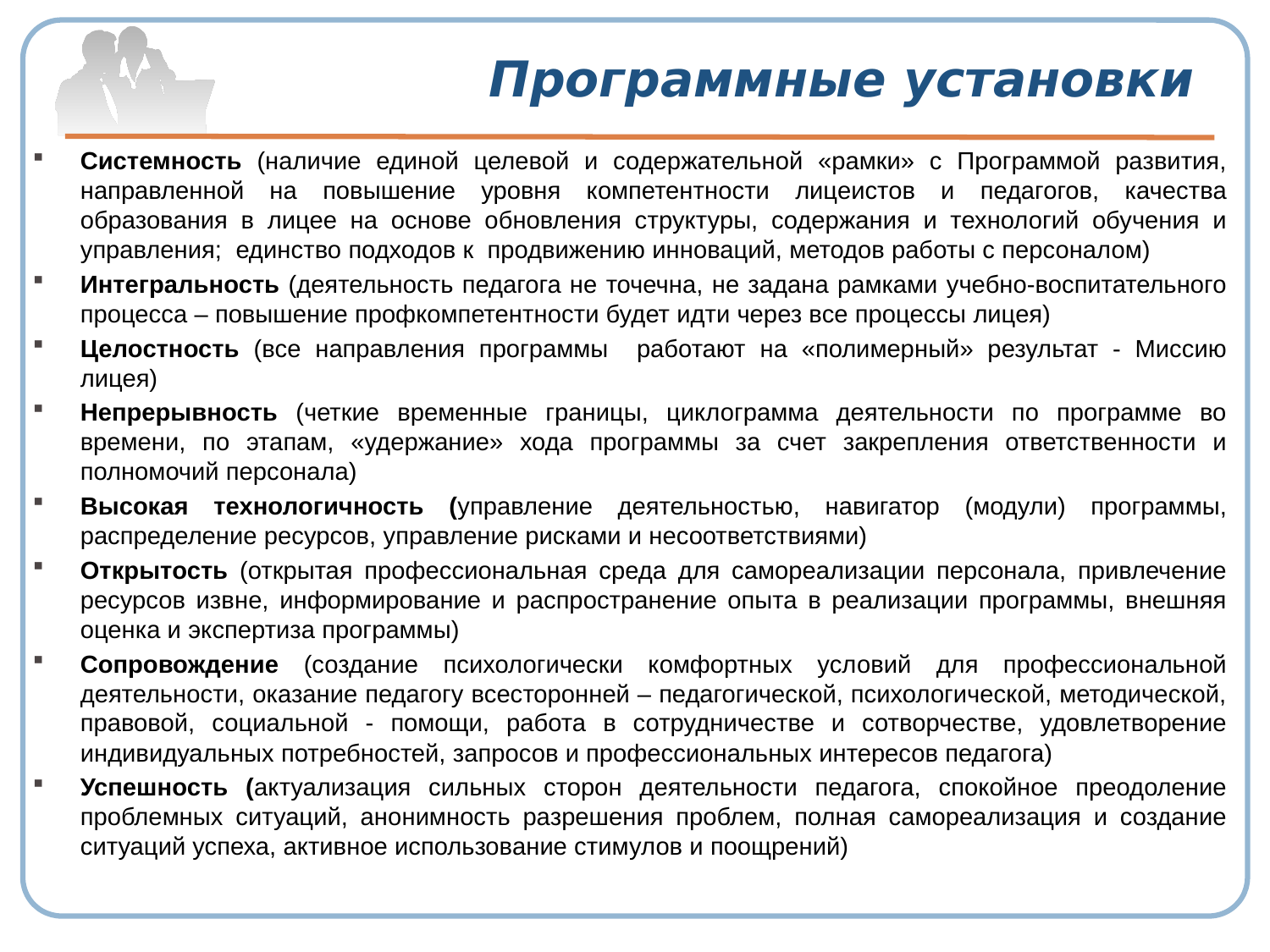

# Программные установки
Системность (наличие единой целевой и содержательной «рамки» с Программой развития, направленной на повышение уровня компетентности лицеистов и педагогов, качества образования в лицее на основе обновления структуры, содержания и технологий обучения и управления;  единство подходов к  продвижению инноваций, методов работы с персоналом)
Интегральность (деятельность педагога не точечна, не задана рамками учебно-воспитательного процесса – повышение профкомпетентности будет идти через все процессы лицея)
Целостность (все направления программы  работают на «полимерный» результат - Миссию лицея)
Непрерывность (четкие временные границы, циклограмма деятельности по программе во времени, по этапам, «удержание» хода программы за счет закрепления ответственности и полномочий персонала)
Высокая технологичность (управление деятельностью, навигатор (модули) программы, распределение ресурсов, управление рисками и несоответствиями)
Открытость (открытая профессиональная среда для самореализации персонала, привлечение ресурсов извне, информирование и распространение опыта в реализации программы, внешняя оценка и экспертиза программы)
Сопровождение (создание психологически комфортных условий для профессиональной деятельности, оказание педагогу всесторонней – педагогической, психологической, методической, правовой, социальной - помощи, работа в сотрудничестве и сотворчестве, удовлетворение индивидуальных потребностей, запросов и профессиональных интересов педагога)
Успешность (актуализация сильных сторон деятельности педагога, спокойное преодоление проблемных ситуаций, анонимность разрешения проблем, полная самореализация и создание ситуаций успеха, активное использование стимулов и поощрений)